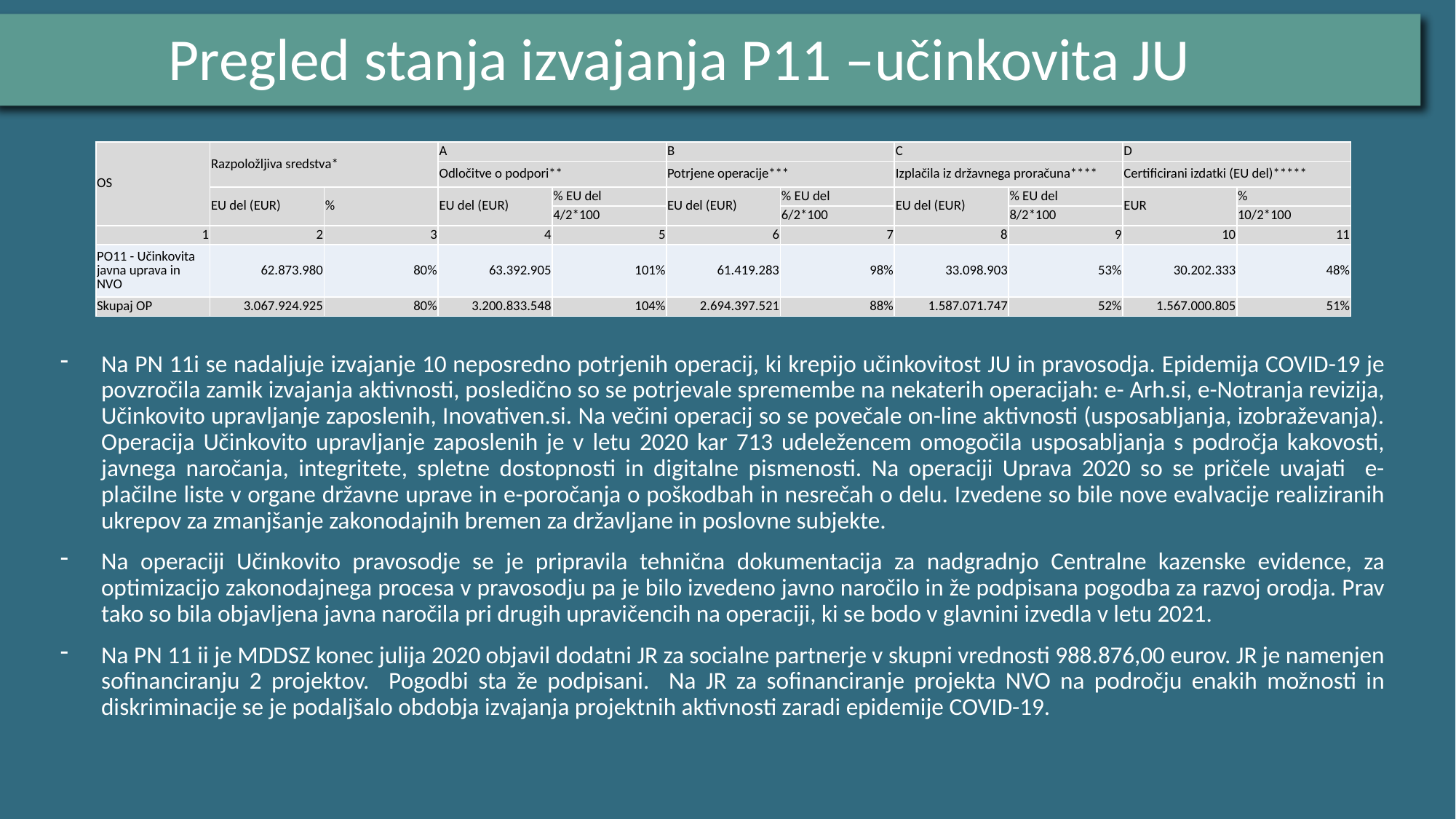

# Pregled stanja izvajanja P11 –učinkovita JU
| OS | Razpoložljiva sredstva\* |  | A |  | B |  | C |  | D |  |
| --- | --- | --- | --- | --- | --- | --- | --- | --- | --- | --- |
|  |  |  | Odločitve o podpori\*\* |  | Potrjene operacije\*\*\* |  | Izplačila iz državnega proračuna\*\*\*\* |  | Certificirani izdatki (EU del)\*\*\*\*\* |  |
|  | EU del (EUR) | % | EU del (EUR) | % EU del | EU del (EUR) | % EU del | EU del (EUR) | % EU del | EUR | % |
|  |  |  |  | 4/2\*100 |  | 6/2\*100 |  | 8/2\*100 |  | 10/2\*100 |
| 1 | 2 | 3 | 4 | 5 | 6 | 7 | 8 | 9 | 10 | 11 |
| PO11 - Učinkovita javna uprava in NVO | 62.873.980 | 80% | 63.392.905 | 101% | 61.419.283 | 98% | 33.098.903 | 53% | 30.202.333 | 48% |
| Skupaj OP | 3.067.924.925 | 80% | 3.200.833.548 | 104% | 2.694.397.521 | 88% | 1.587.071.747 | 52% | 1.567.000.805 | 51% |
Na PN 11i se nadaljuje izvajanje 10 neposredno potrjenih operacij, ki krepijo učinkovitost JU in pravosodja. Epidemija COVID-19 je povzročila zamik izvajanja aktivnosti, posledično so se potrjevale spremembe na nekaterih operacijah: e- Arh.si, e-Notranja revizija, Učinkovito upravljanje zaposlenih, Inovativen.si. Na večini operacij so se povečale on-line aktivnosti (usposabljanja, izobraževanja). Operacija Učinkovito upravljanje zaposlenih je v letu 2020 kar 713 udeležencem omogočila usposabljanja s področja kakovosti, javnega naročanja, integritete, spletne dostopnosti in digitalne pismenosti. Na operaciji Uprava 2020 so se pričele uvajati  e-plačilne liste v organe državne uprave in e-poročanja o poškodbah in nesrečah o delu. Izvedene so bile nove evalvacije realiziranih ukrepov za zmanjšanje zakonodajnih bremen za državljane in poslovne subjekte.
Na operaciji Učinkovito pravosodje se je pripravila tehnična dokumentacija za nadgradnjo Centralne kazenske evidence, za optimizacijo zakonodajnega procesa v pravosodju pa je bilo izvedeno javno naročilo in že podpisana pogodba za razvoj orodja. Prav tako so bila objavljena javna naročila pri drugih upravičencih na operaciji, ki se bodo v glavnini izvedla v letu 2021.
Na PN 11 ii je MDDSZ konec julija 2020 objavil dodatni JR za socialne partnerje v skupni vrednosti 988.876,00 eurov. JR je namenjen sofinanciranju 2 projektov.  Pogodbi sta že podpisani.  Na JR za sofinanciranje projekta NVO na področju enakih možnosti in diskriminacije se je podaljšalo obdobja izvajanja projektnih aktivnosti zaradi epidemije COVID-19.